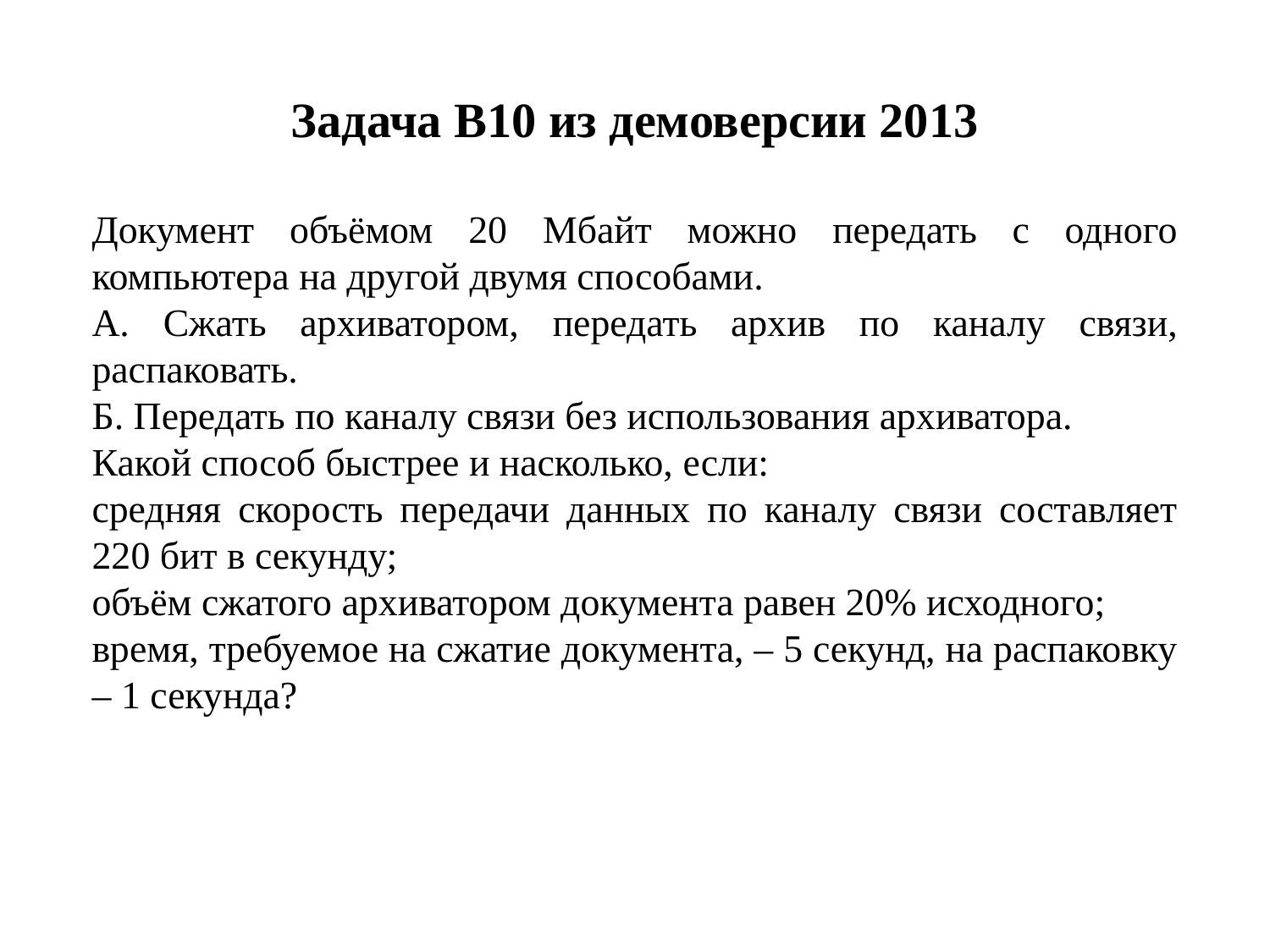

# Задача B10 из демоверсии 2013
Документ объёмом 20 Мбайт можно передать с одного компьютера на другой двумя способами.
А. Сжать архиватором, передать архив по каналу связи, распаковать.
Б. Передать по каналу связи без использования архиватора.
Какой способ быстрее и насколько, если:
средняя скорость передачи данных по каналу связи составляет 220 бит в секунду;
объём сжатого архиватором документа равен 20% исходного;
время, требуемое на сжатие документа, – 5 секунд, на распаковку – 1 секунда?